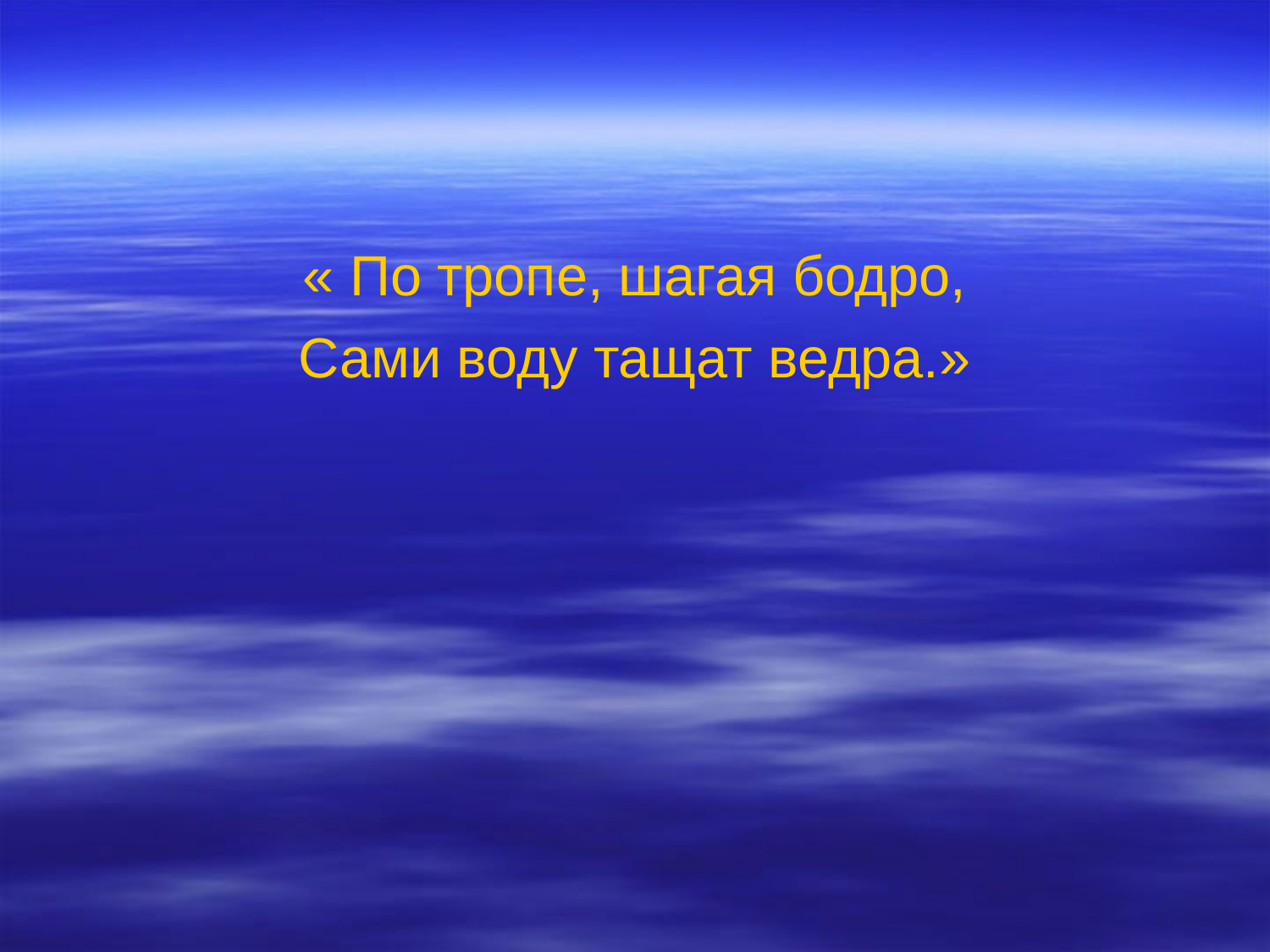

« По тропе, шагая бодро,
Сами воду тащат ведра.»